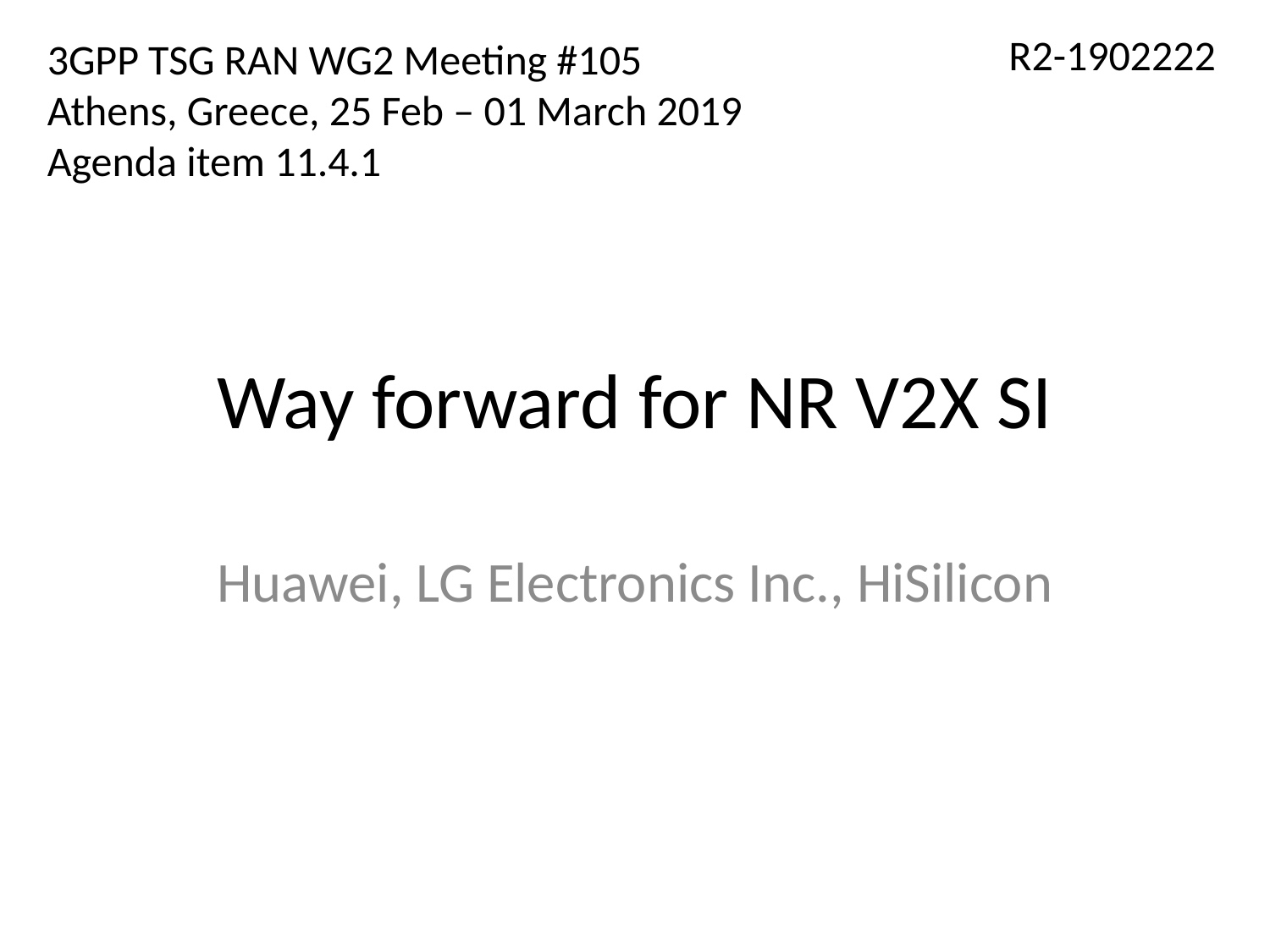

R2-1902222
3GPP TSG RAN WG2 Meeting #105
Athens, Greece, 25 Feb – 01 March 2019
Agenda item 11.4.1
# Way forward for NR V2X SI
Huawei, LG Electronics Inc., HiSilicon